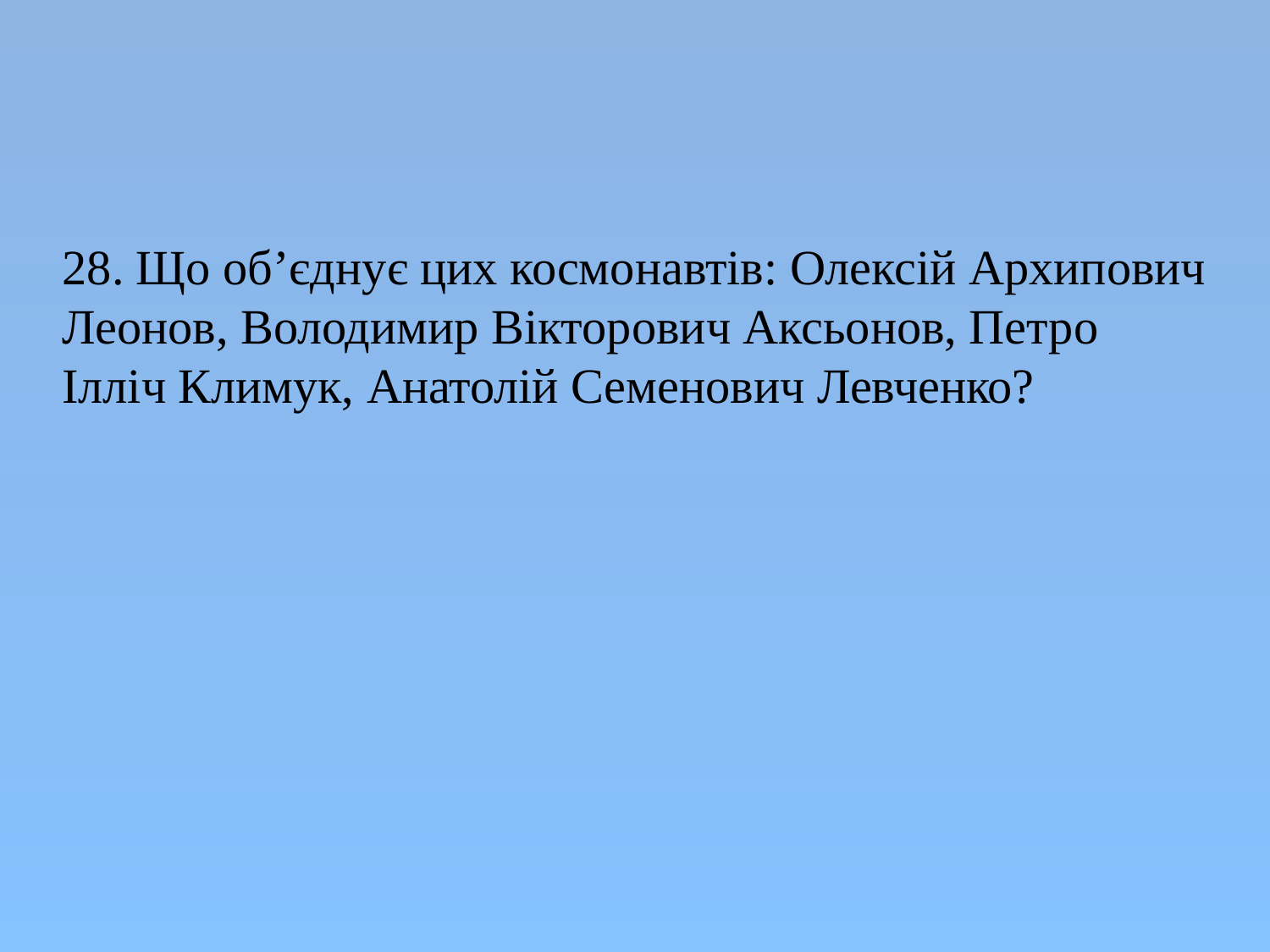

28. Що об’єднує цих космонавтів: Олексій Архипович Леонов, Володимир Вікторович Аксьонов, Петро Ілліч Климук, Анатолій Семенович Левченко?